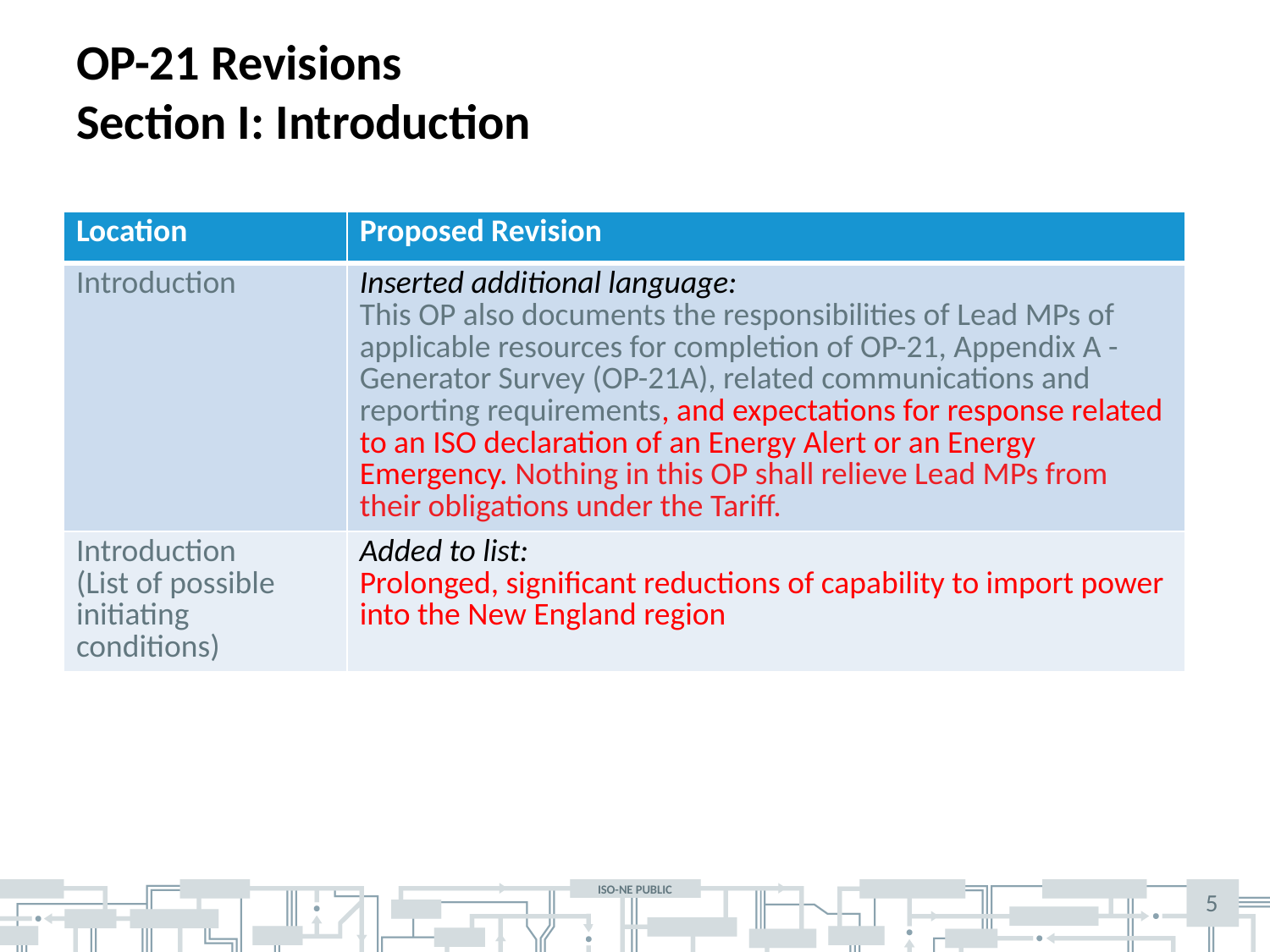

# OP-21 Revisions Section I: Introduction
| Location | Proposed Revision |
| --- | --- |
| Introduction | Inserted additional language: This OP also documents the responsibilities of Lead MPs of applicable resources for completion of OP-21, Appendix A - Generator Survey (OP-21A), related communications and reporting requirements, and expectations for response related to an ISO declaration of an Energy Alert or an Energy Emergency. Nothing in this OP shall relieve Lead MPs from their obligations under the Tariff. |
| Introduction (List of possible initiating conditions) | Added to list: Prolonged, significant reductions of capability to import power into the New England region |
5